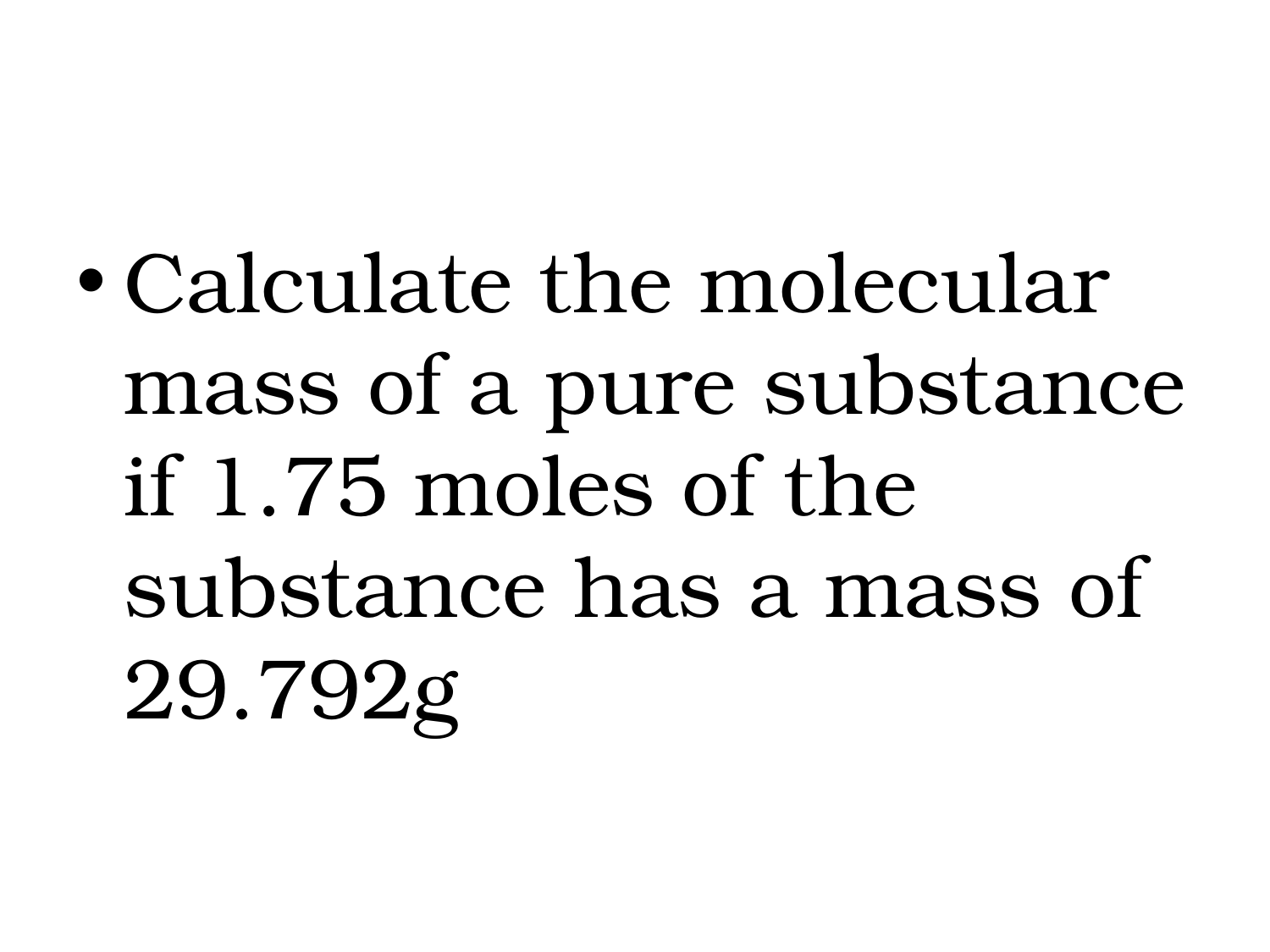

Calculate the molecular mass of a pure substance if 1.75 moles of the substance has a mass of 29.792g